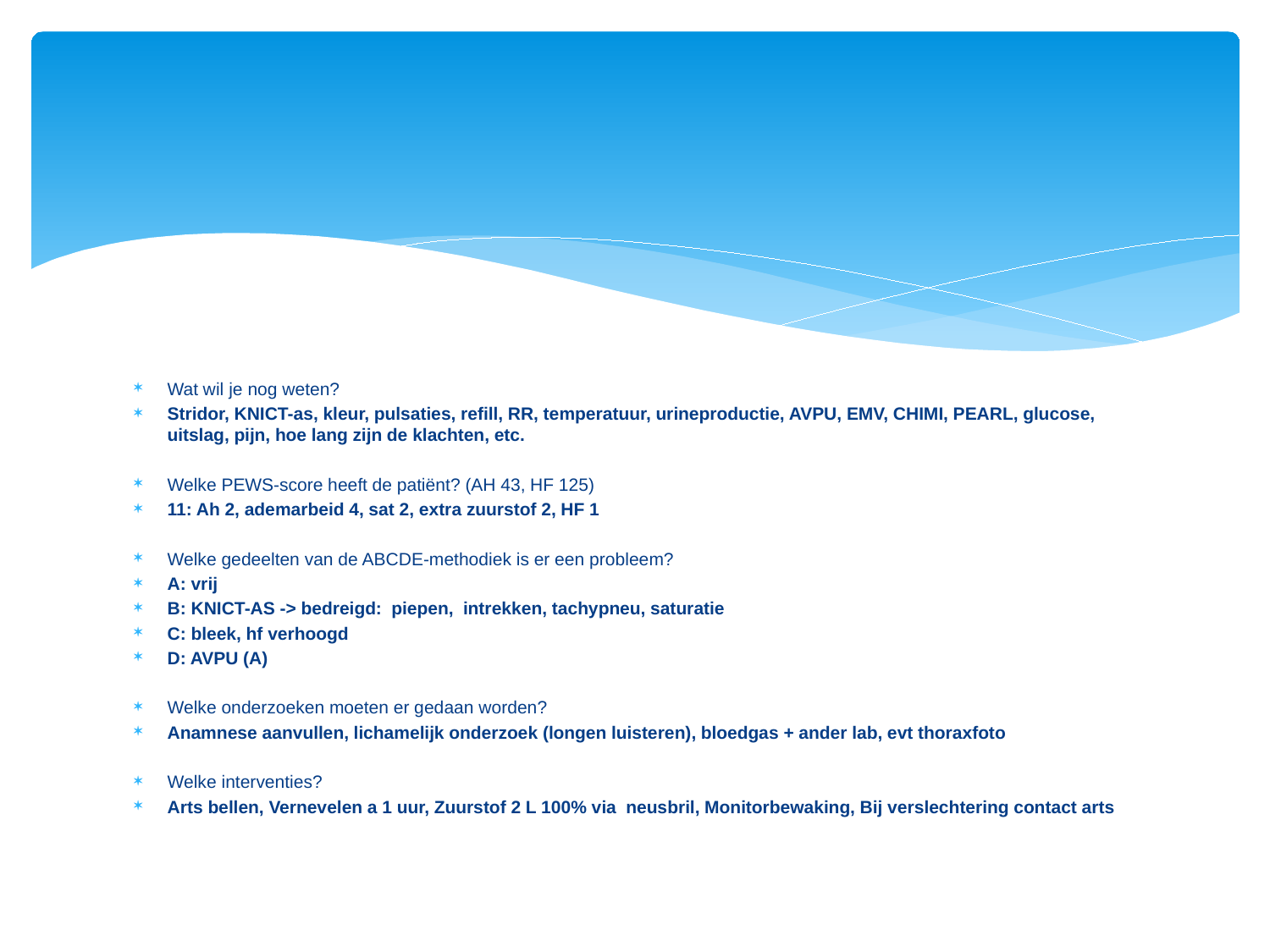

#
Wat wil je nog weten?
Stridor, KNICT-as, kleur, pulsaties, refill, RR, temperatuur, urineproductie, AVPU, EMV, CHIMI, PEARL, glucose, uitslag, pijn, hoe lang zijn de klachten, etc.

Welke PEWS-score heeft de patiënt? (AH 43, HF 125)
11: Ah 2, ademarbeid 4, sat 2, extra zuurstof 2, HF 1

Welke gedeelten van de ABCDE-methodiek is er een probleem?
A: vrij
B: KNICT-AS -> bedreigd:  piepen,  intrekken, tachypneu, saturatie
C: bleek, hf verhoogd
D: AVPU (A)

Welke onderzoeken moeten er gedaan worden?
Anamnese aanvullen, lichamelijk onderzoek (longen luisteren), bloedgas + ander lab, evt thoraxfoto

Welke interventies?
Arts bellen, Vernevelen a 1 uur, Zuurstof 2 L 100% via  neusbril, Monitorbewaking, Bij verslechtering contact arts